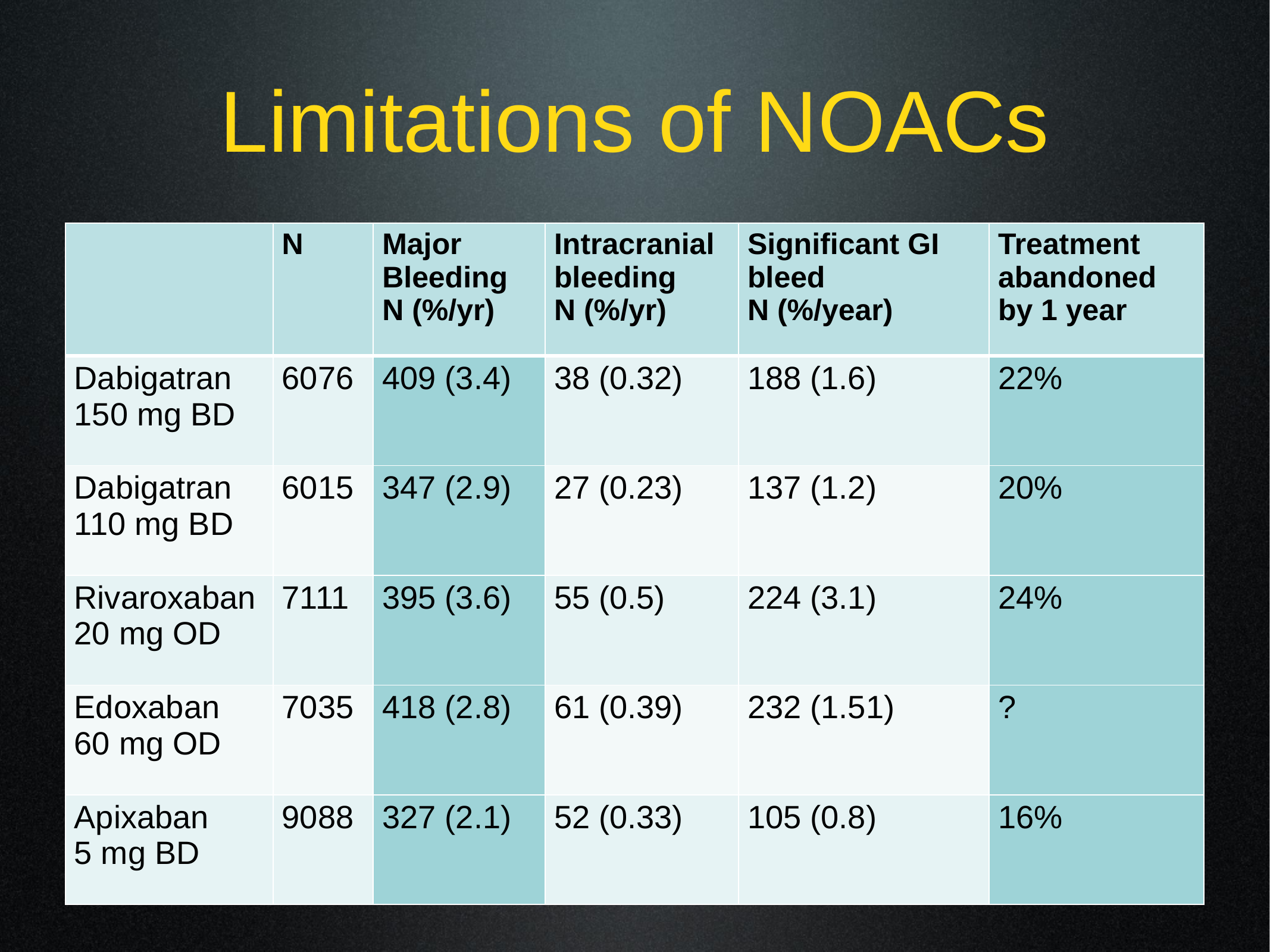

# Limitations of NOACs
|  | N | Major Bleeding N (%/yr) | Intracranial bleeding N (%/yr) | Significant GI bleed N (%/year) | Treatment abandoned by 1 year |
| --- | --- | --- | --- | --- | --- |
| Dabigatran 150 mg BD | 6076 | 409 (3.4) | 38 (0.32) | 188 (1.6) | 22% |
| Dabigatran 110 mg BD | 6015 | 347 (2.9) | 27 (0.23) | 137 (1.2) | 20% |
| Rivaroxaban 20 mg OD | 7111 | 395 (3.6) | 55 (0.5) | 224 (3.1) | 24% |
| Edoxaban 60 mg OD | 7035 | 418 (2.8) | 61 (0.39) | 232 (1.51) | ? |
| Apixaban 5 mg BD | 9088 | 327 (2.1) | 52 (0.33) | 105 (0.8) | 16% |